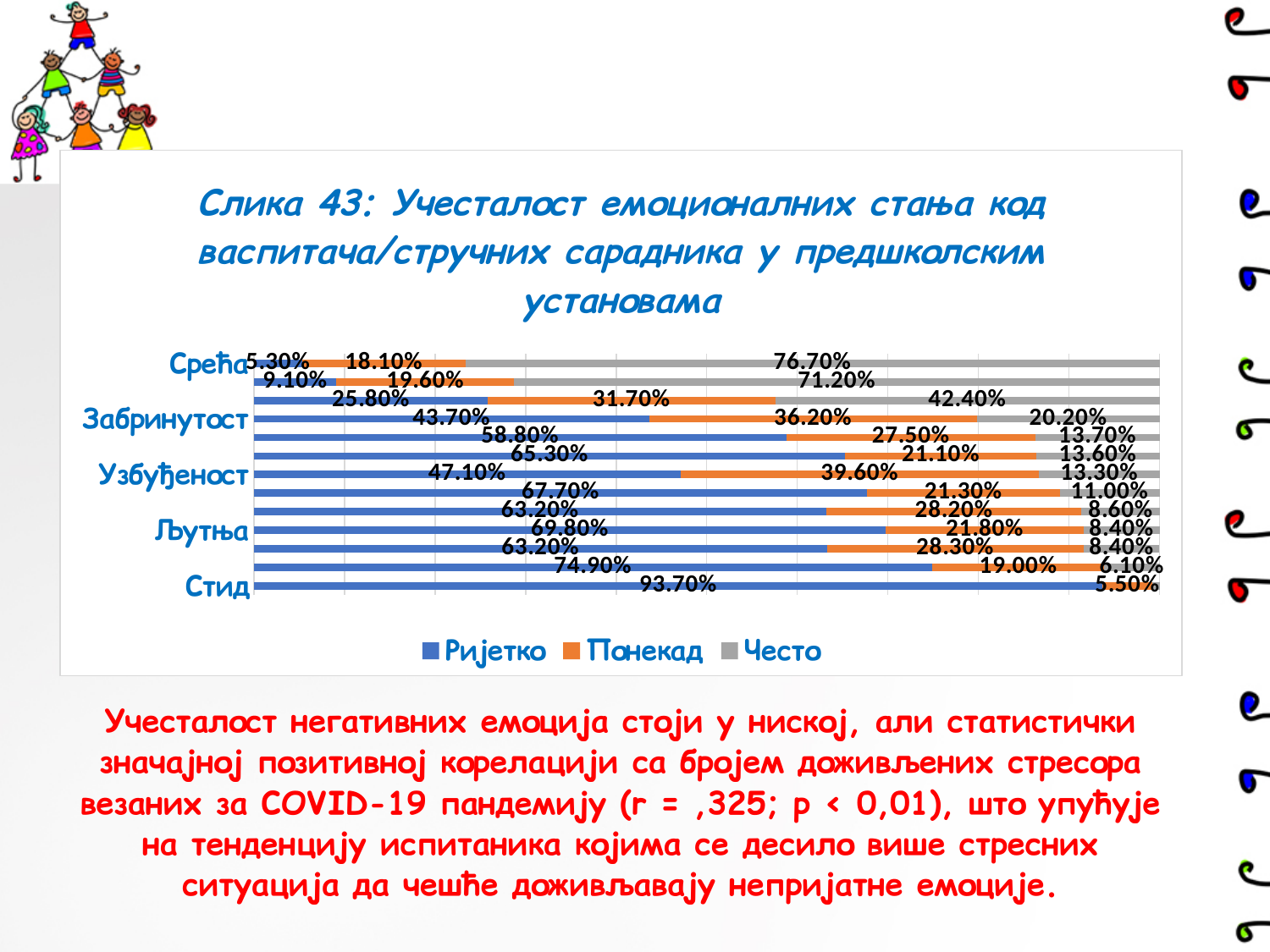

### Chart: Слика 43: Учесталост емоционалних стања код васпитача/стручних сарадника у предшколским установама

| Category | Ријетко | Понекад | Често |
|---|---|---|---|
| Срећа | 0.053000000000000005 | 0.181 | 0.767 |
| Задовољство | 0.091 | 0.196 | 0.712 |
| Полетност | 0.258 | 0.317 | 0.42400000000000004 |
| Забринутост | 0.437 | 0.362 | 0.202 |
| Напетост | 0.588 | 0.275 | 0.137 |
| Разочараност | 0.653 | 0.211 | 0.136 |
| Узбуђеност | 0.471 | 0.396 | 0.133 |
| Страх | 0.677 | 0.213 | 0.11 |
| Узнемиреност | 0.632 | 0.282 | 0.086 |
| Љутња | 0.698 | 0.218 | 0.084 |
| Туга | 0.632 | 0.283 | 0.08399999999999999 |
| Равнодушност | 0.749 | 0.19 | 0.061 |
| Стид | 0.9369999999999999 | 0.055 | 0.008 |
Учесталост негативних емоција стоји у ниској, али статистички значајној позитивној корелацији са бројем доживљених стресора везаних за COVID-19 пандемију (r = ,325; p < 0,01), што упућује на тенденцију испитаника којима се десило више стресних ситуација да чешће доживљавају непријатне емоције.